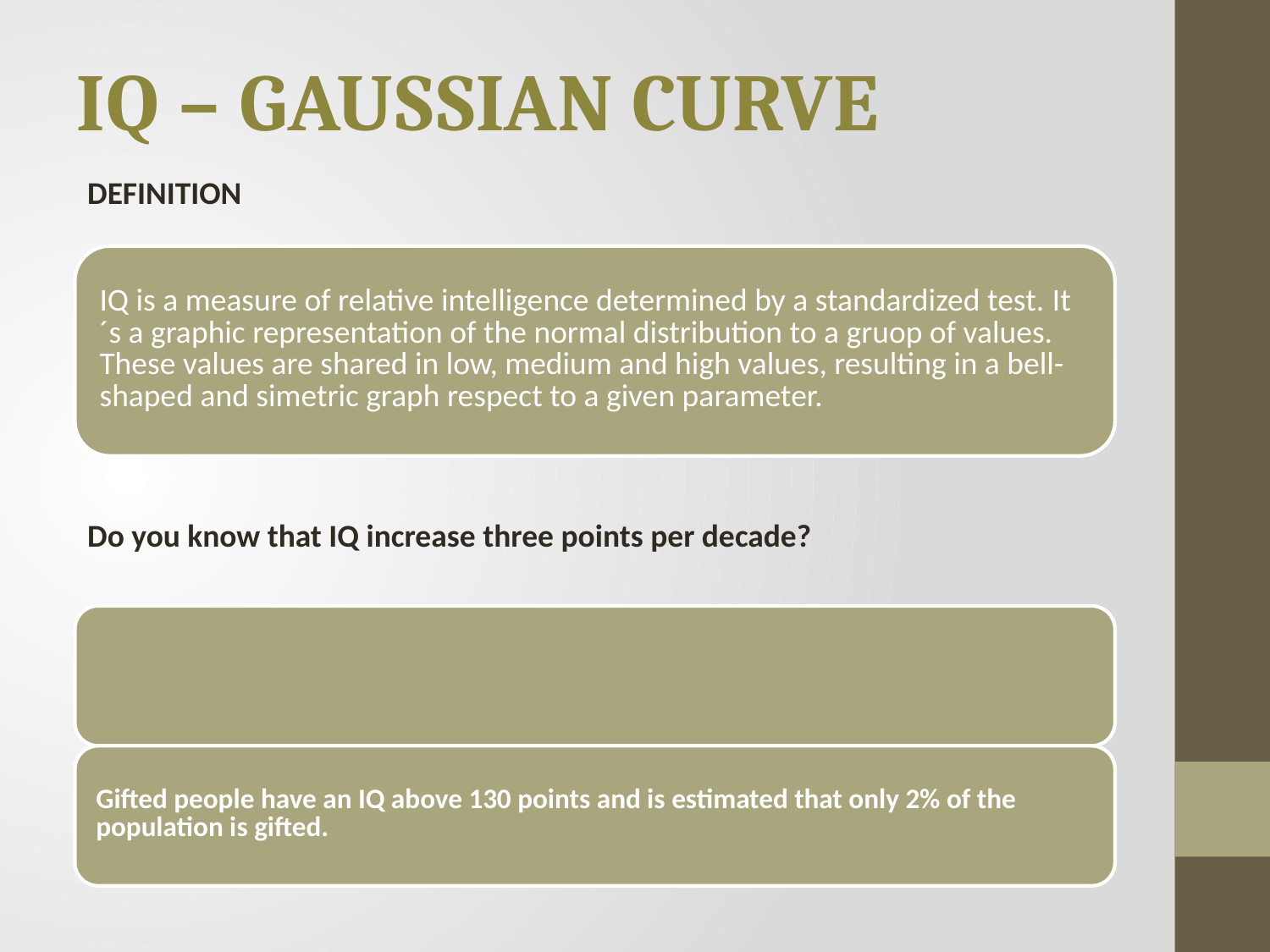

# IQ – GAUSSIAN CURVE
DEFINITION

Do you know that IQ increase three points per decade?

IQ is a measure of relative intelligence determined by a standardized test. It´s a graphic representation of the normal distribution to a gruop of values. These values are shared in low, medium and high values, resulting in a bell-shaped and simetric graph respect to a given parameter.
Gifted people have an IQ above 130 points and is estimated that only 2% of the population is gifted.